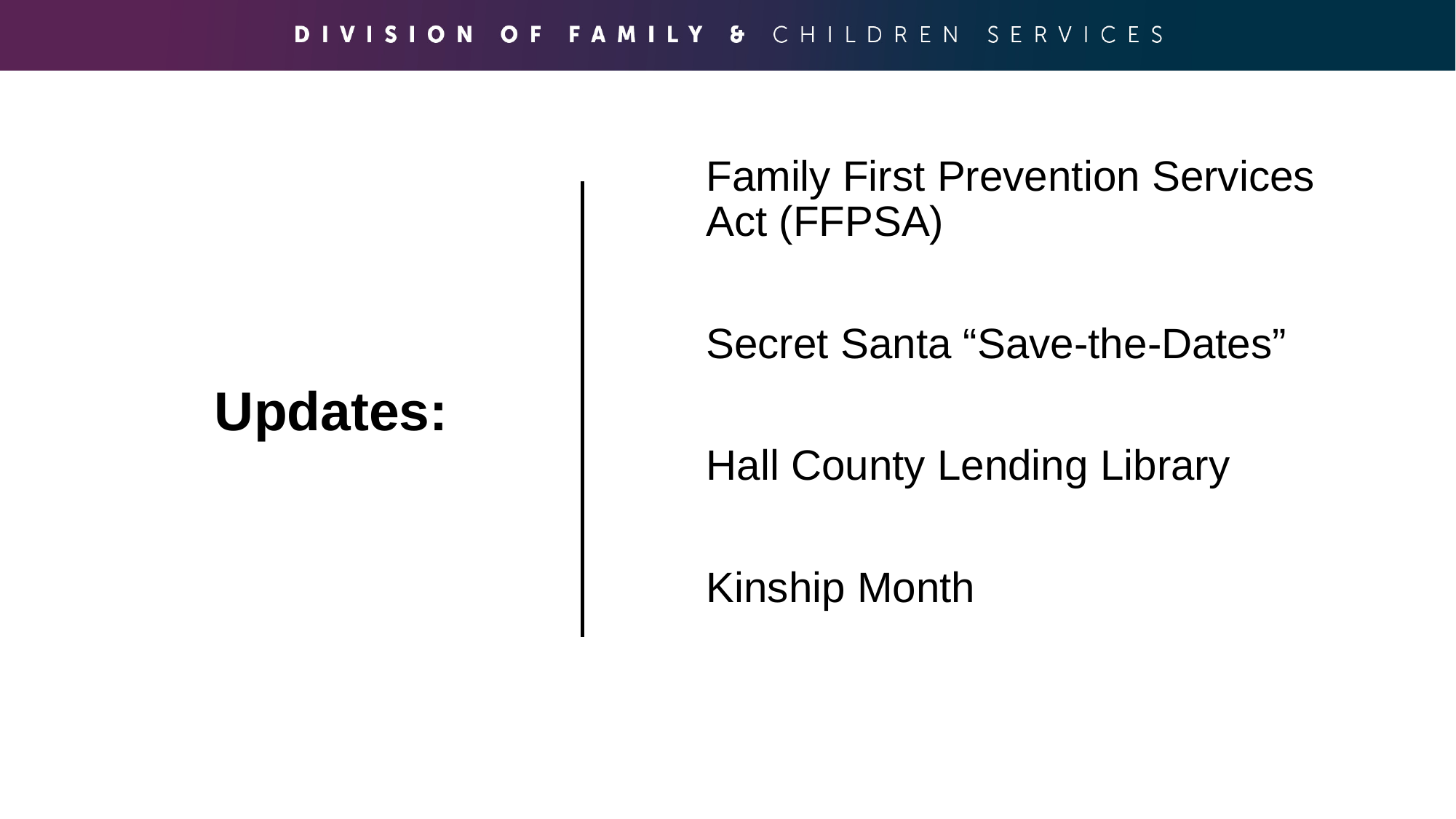

Family First Prevention Services Act (FFPSA)

Secret Santa “Save-the-Dates”

Hall County Lending Library

Kinship Month
Updates: